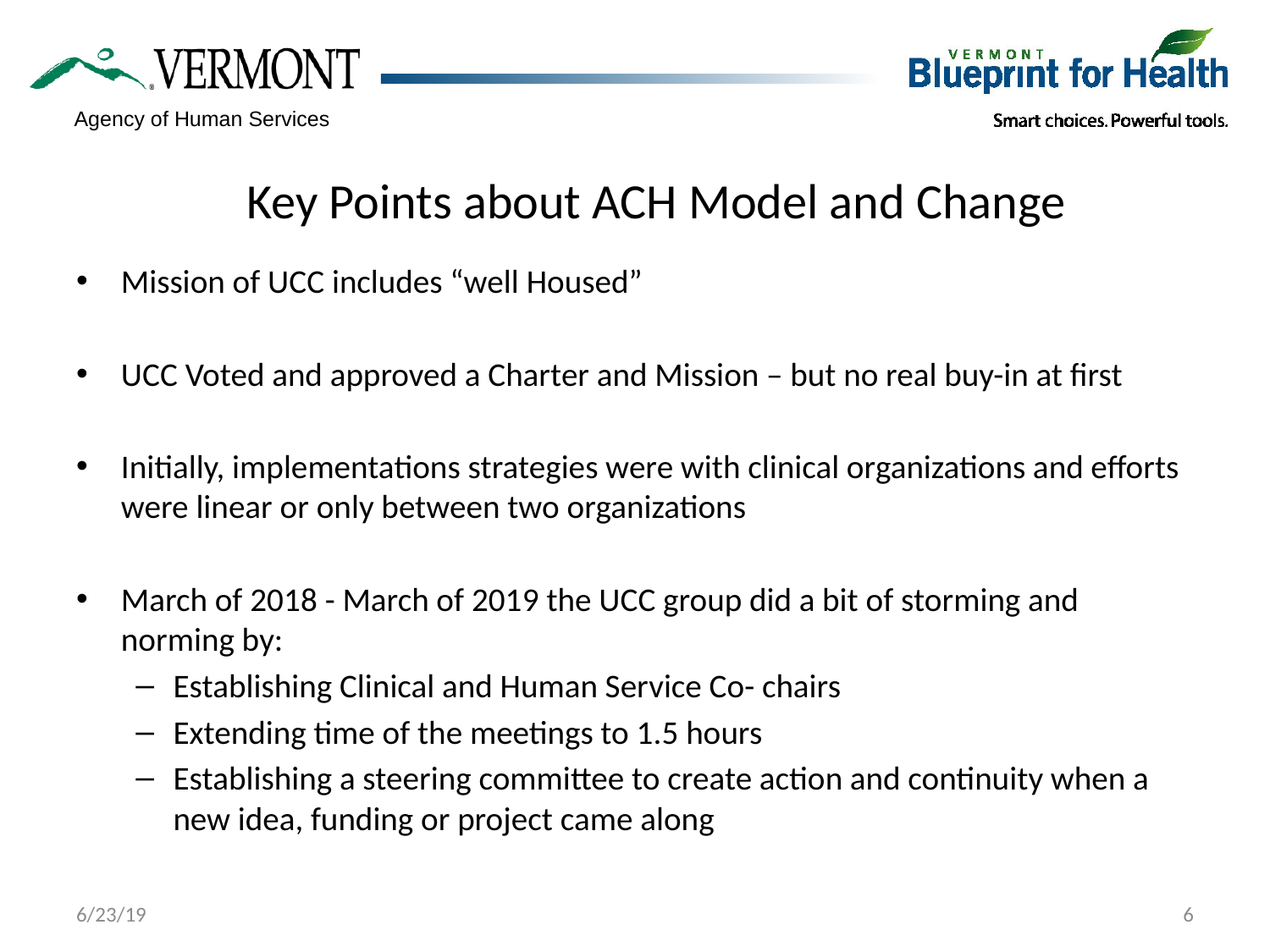

# Key Points about ACH Model and Change
Mission of UCC includes “well Housed”

UCC Voted and approved a Charter and Mission – but no real buy-in at first

Initially, implementations strategies were with clinical organizations and efforts were linear or only between two organizations

March of 2018 - March of 2019 the UCC group did a bit of storming and norming by:
Establishing Clinical and Human Service Co- chairs
Extending time of the meetings to 1.5 hours
Establishing a steering committee to create action and continuity when a new idea, funding or project came along